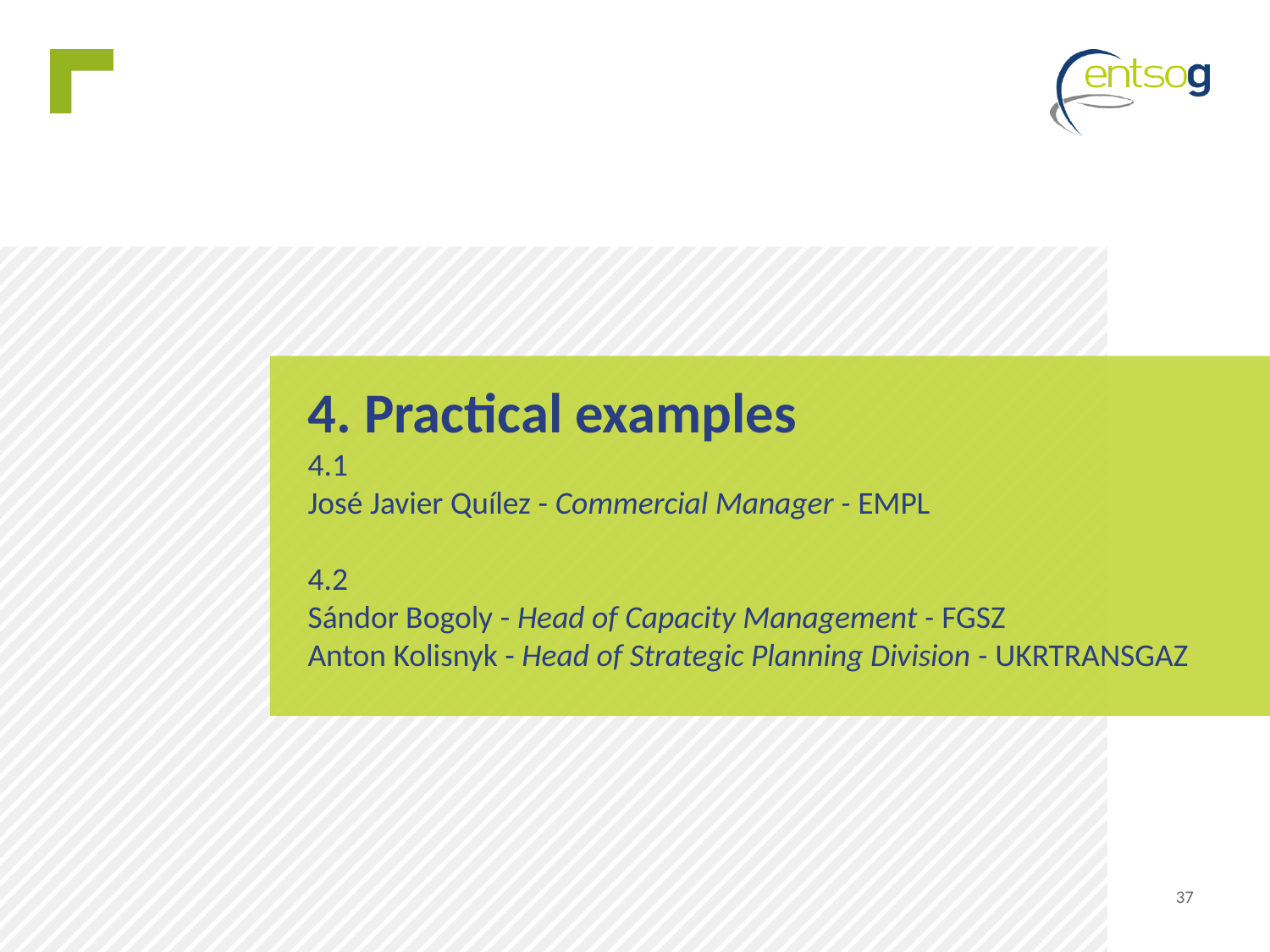

# 4. Practical examples 4.1 José Javier Quílez - Commercial Manager - EMPL 4.2 Sándor Bogoly - Head of Capacity Management - FGSZ Anton Kolisnyk - Head of Strategic Planning Division - UKRTRANSGAZ
37